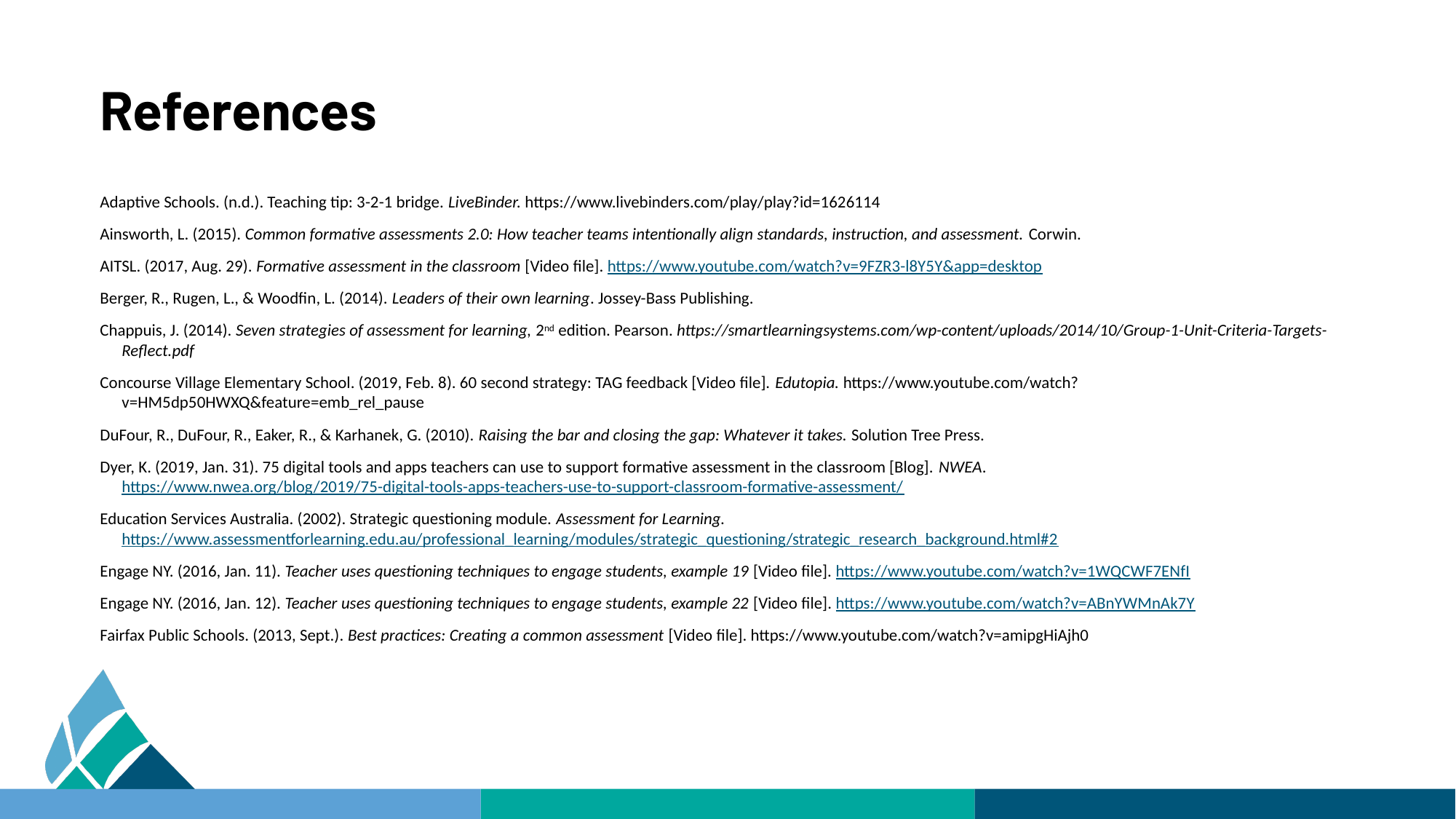

# References
Adaptive Schools. (n.d.). Teaching tip: 3-2-1 bridge. LiveBinder. https://www.livebinders.com/play/play?id=1626114
Ainsworth, L. (2015). Common formative assessments 2.0: How teacher teams intentionally align standards, instruction, and assessment. Corwin.
AITSL. (2017, Aug. 29). Formative assessment in the classroom [Video file]. https://www.youtube.com/watch?v=9FZR3-l8Y5Y&app=desktop
Berger, R., Rugen, L., & Woodfin, L. (2014). Leaders of their own learning. Jossey-Bass Publishing.
Chappuis, J. (2014). Seven strategies of assessment for learning, 2nd edition. Pearson. https://smartlearningsystems.com/wp-content/uploads/2014/10/Group-1-Unit-Criteria-Targets-Reflect.pdf
Concourse Village Elementary School. (2019, Feb. 8). 60 second strategy: TAG feedback [Video file]. Edutopia. https://www.youtube.com/watch?v=HM5dp50HWXQ&feature=emb_rel_pause
DuFour, R., DuFour, R., Eaker, R., & Karhanek, G. (2010). Raising the bar and closing the gap: Whatever it takes. Solution Tree Press.
Dyer, K. (2019, Jan. 31). 75 digital tools and apps teachers can use to support formative assessment in the classroom [Blog]. NWEA. https://www.nwea.org/blog/2019/75-digital-tools-apps-teachers-use-to-support-classroom-formative-assessment/
Education Services Australia. (2002). Strategic questioning module. Assessment for Learning. https://www.assessmentforlearning.edu.au/professional_learning/modules/strategic_questioning/strategic_research_background.html#2
Engage NY. (2016, Jan. 11). Teacher uses questioning techniques to engage students, example 19 [Video file]. https://www.youtube.com/watch?v=1WQCWF7ENfI
Engage NY. (2016, Jan. 12). Teacher uses questioning techniques to engage students, example 22 [Video file]. https://www.youtube.com/watch?v=ABnYWMnAk7Y
Fairfax Public Schools. (2013, Sept.). Best practices: Creating a common assessment [Video file]. https://www.youtube.com/watch?v=amipgHiAjh0